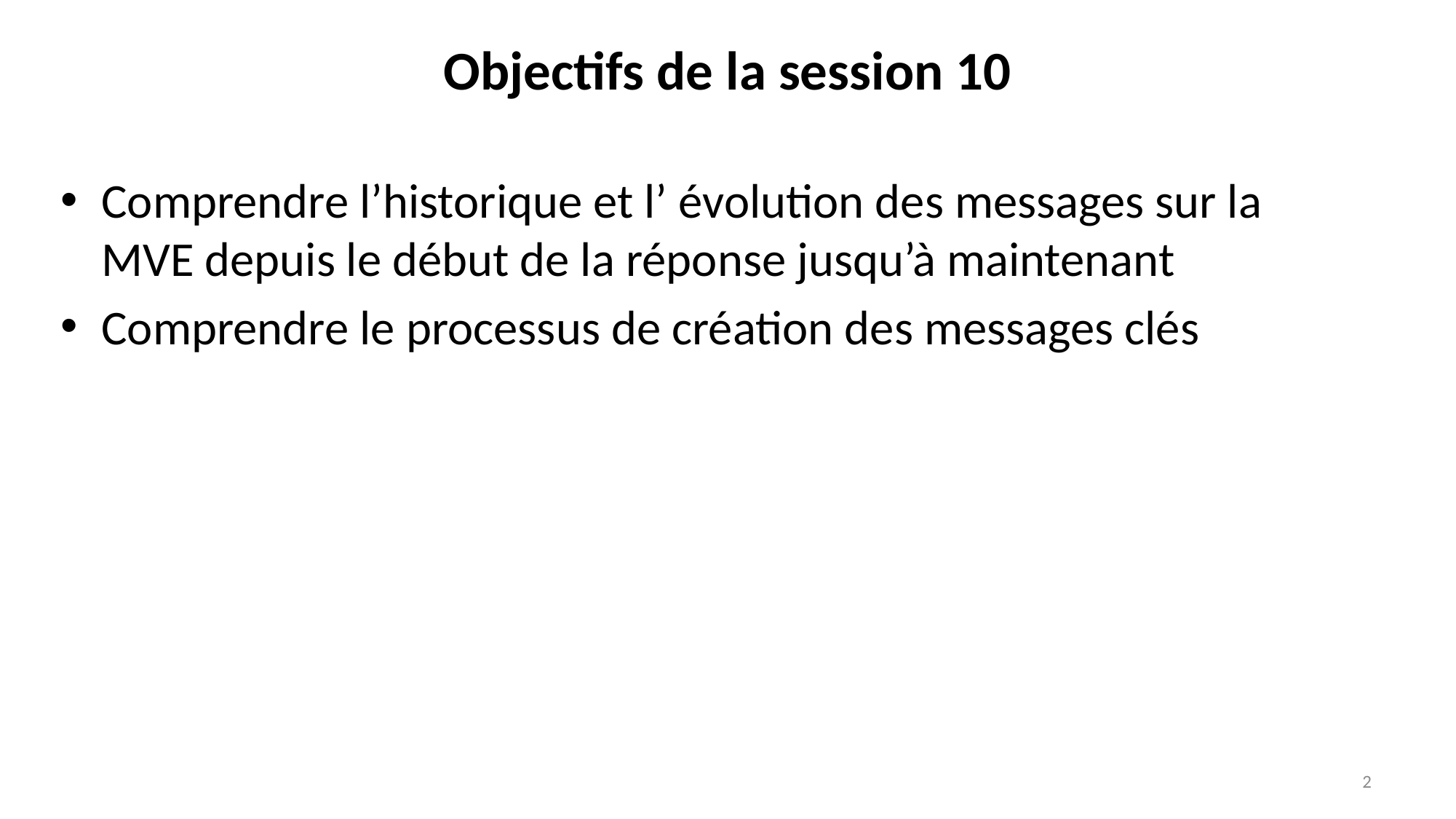

# Objectifs de la session 10
Comprendre l’historique et l’ évolution des messages sur la MVE depuis le début de la réponse jusqu’à maintenant
Comprendre le processus de création des messages clés

2